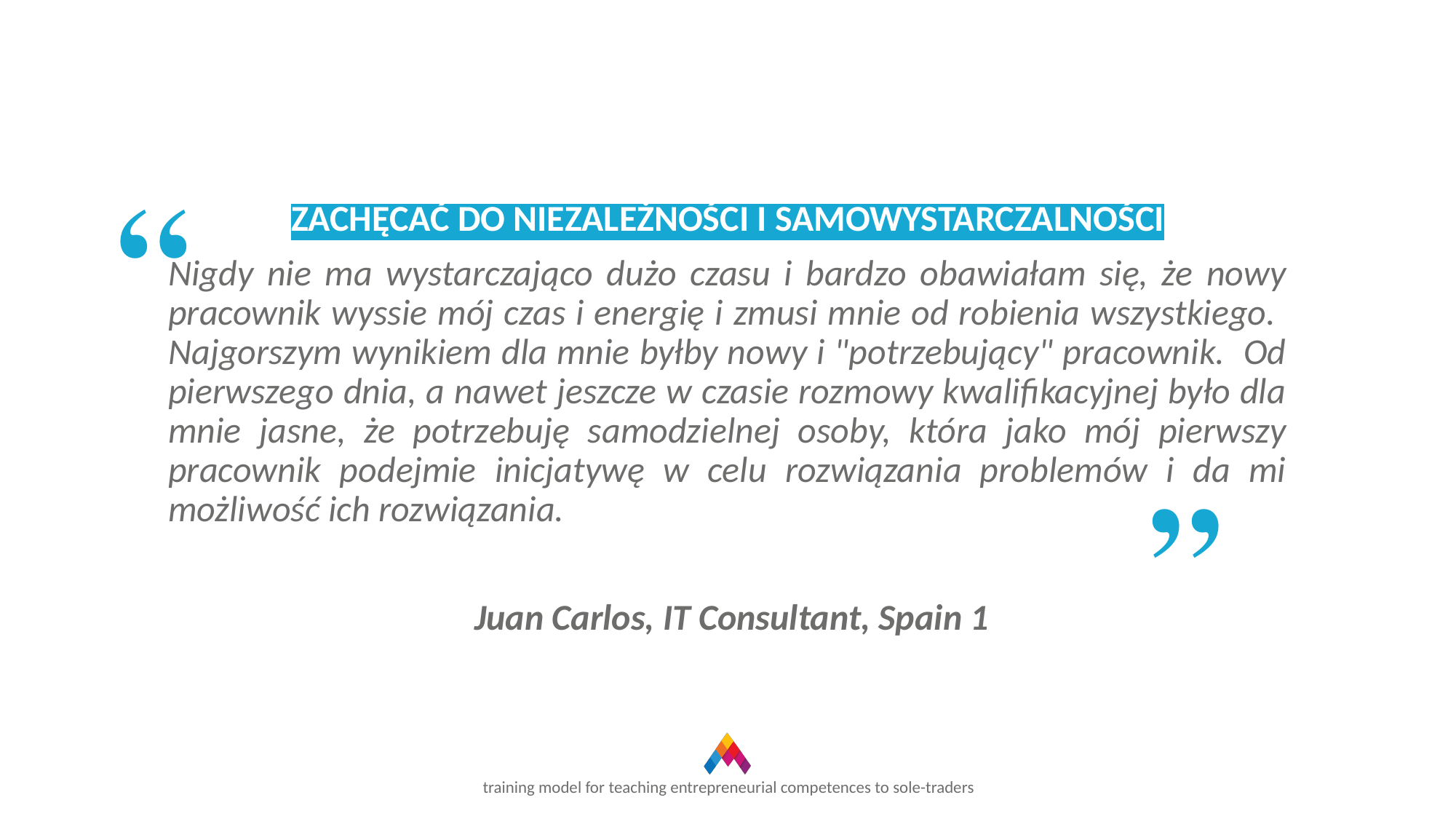

ZACHĘCAĆ DO NIEZALEŻNOŚCI I SAMOWYSTARCZALNOŚCI
Nigdy nie ma wystarczająco dużo czasu i bardzo obawiałam się, że nowy pracownik wyssie mój czas i energię i zmusi mnie od robienia wszystkiego.  Najgorszym wynikiem dla mnie byłby nowy i "potrzebujący" pracownik.  Od pierwszego dnia, a nawet jeszcze w czasie rozmowy kwalifikacyjnej było dla mnie jasne, że potrzebuję samodzielnej osoby, która jako mój pierwszy pracownik podejmie inicjatywę w celu rozwiązania problemów i da mi możliwość ich rozwiązania.

 Juan Carlos, IT Consultant, Spain 1
“
“